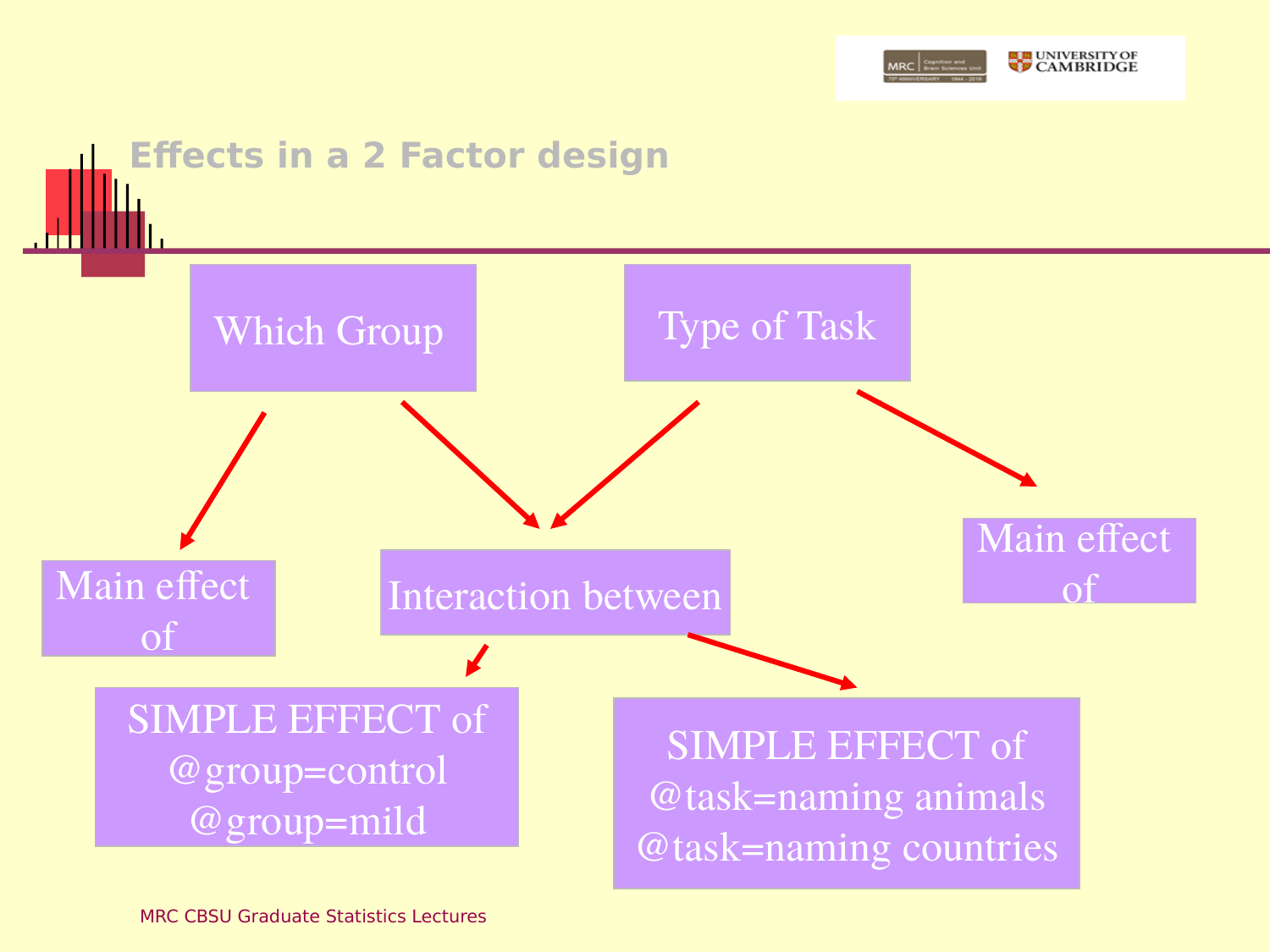

# Effects in a 2 Factor design

Which Group
Type of Task

Main effect
of
Interaction between
Main effect
of

SIMPLE EFFECT of
@group=control
@group=mild
SIMPLE EFFECT of
@task=naming animals
@task=naming countries
MRC CBSU Graduate Statistics Lectures